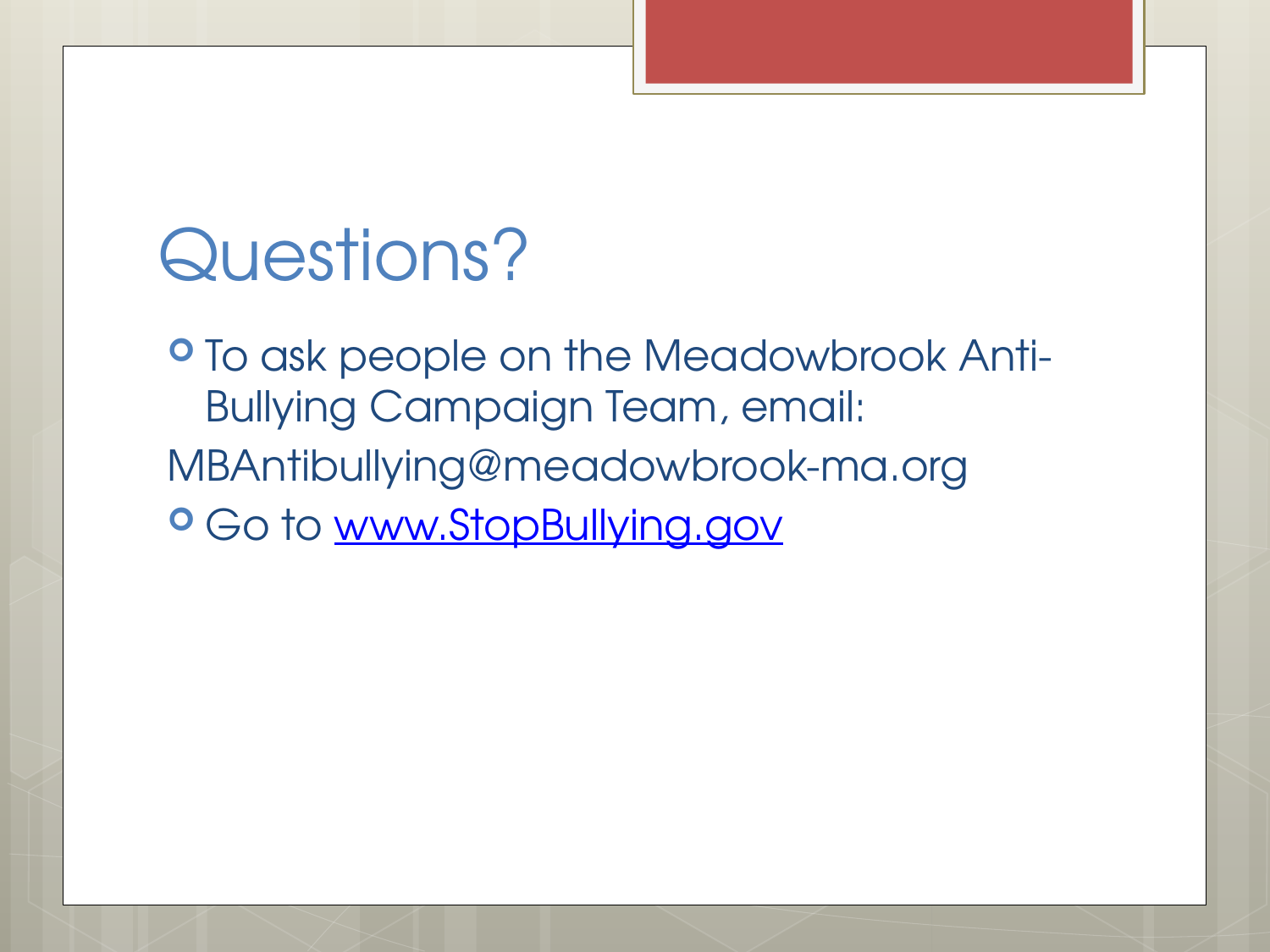

# Questions?
To ask people on the Meadowbrook Anti-Bullying Campaign Team, email:
MBAntibullying@meadowbrook-ma.org
Go to www.StopBullying.gov